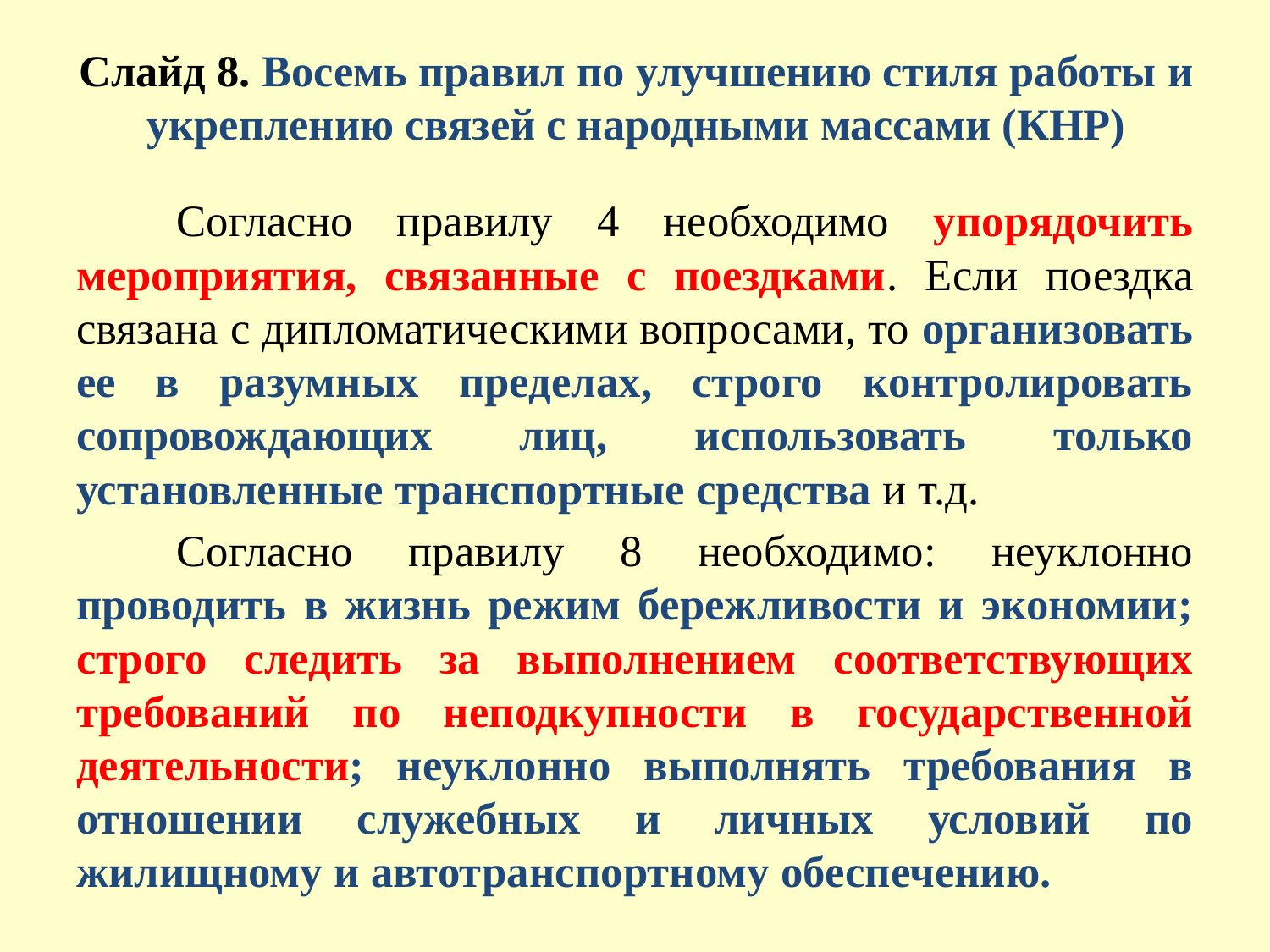

# Слайд 8. Восемь правил по улучшению стиля работы и укреплению связей с народными массами (КНР)
	Согласно правилу 4 необходимо упорядочить мероприятия, связанные с поездками. Если поездка связана с дипломатическими вопросами, то организовать ее в разумных пределах, строго контролировать сопровождающих лиц, использовать только установленные транспортные средства и т.д.
	Согласно правилу 8 необходимо: неуклонно проводить в жизнь режим бережливости и экономии; строго следить за выполнением соответствующих требований по неподкупности в государственной деятельности; неуклонно выполнять требования в отношении служебных и личных условий по жилищному и автотранспортному обеспечению.